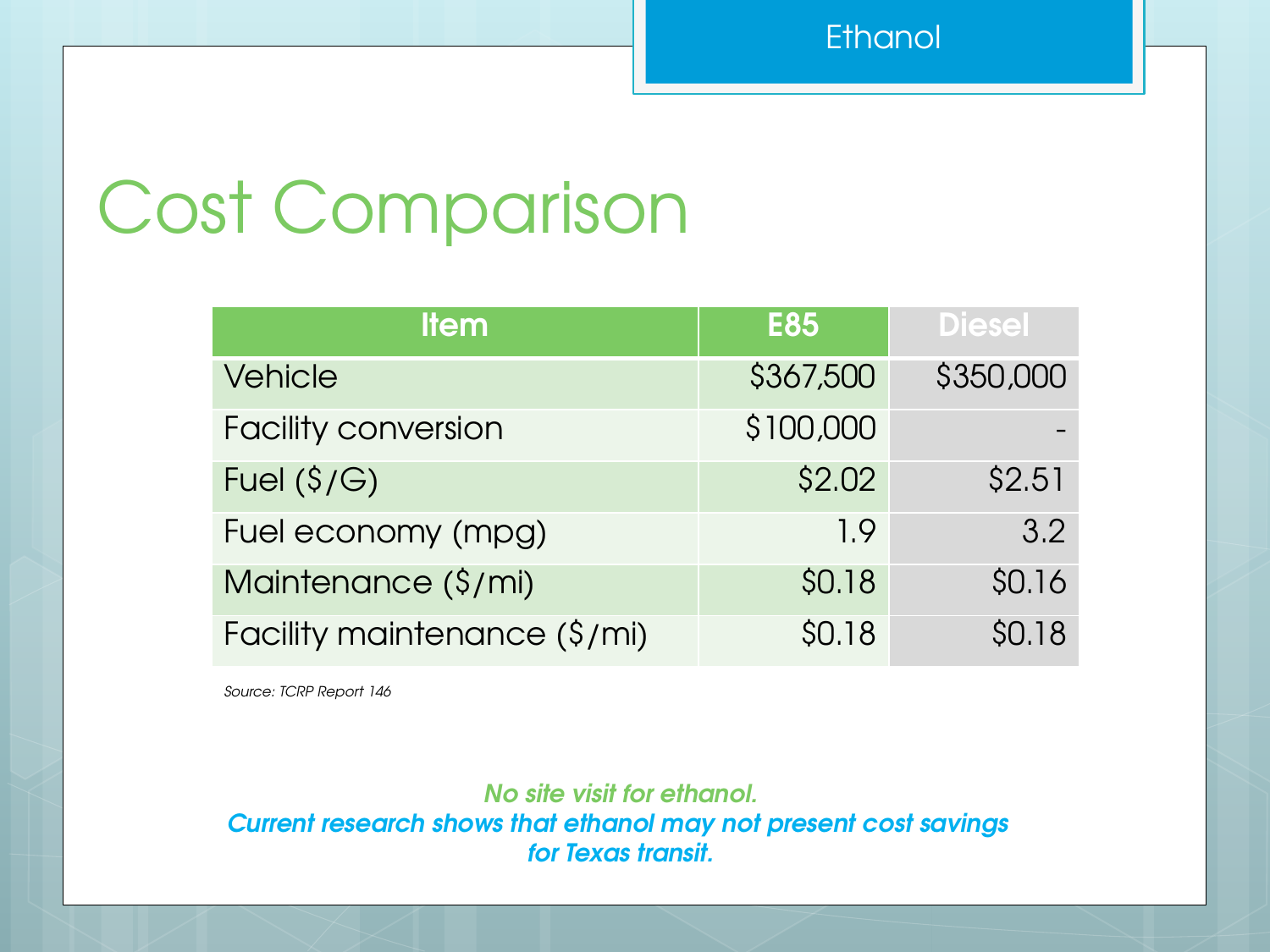

Ethanol
# Cost Comparison
| Item | E85 | Diesel |
| --- | --- | --- |
| Vehicle | $367,500 | $350,000 |
| Facility conversion | $100,000 | - |
| Fuel ($/G) | $2.02 | $2.51 |
| Fuel economy (mpg) | 1.9 | 3.2 |
| Maintenance ($/mi) | $0.18 | $0.16 |
| Facility maintenance ($/mi) | $0.18 | $0.18 |
Source: TCRP Report 146
No site visit for ethanol.
Current research shows that ethanol may not present cost savings
for Texas transit.